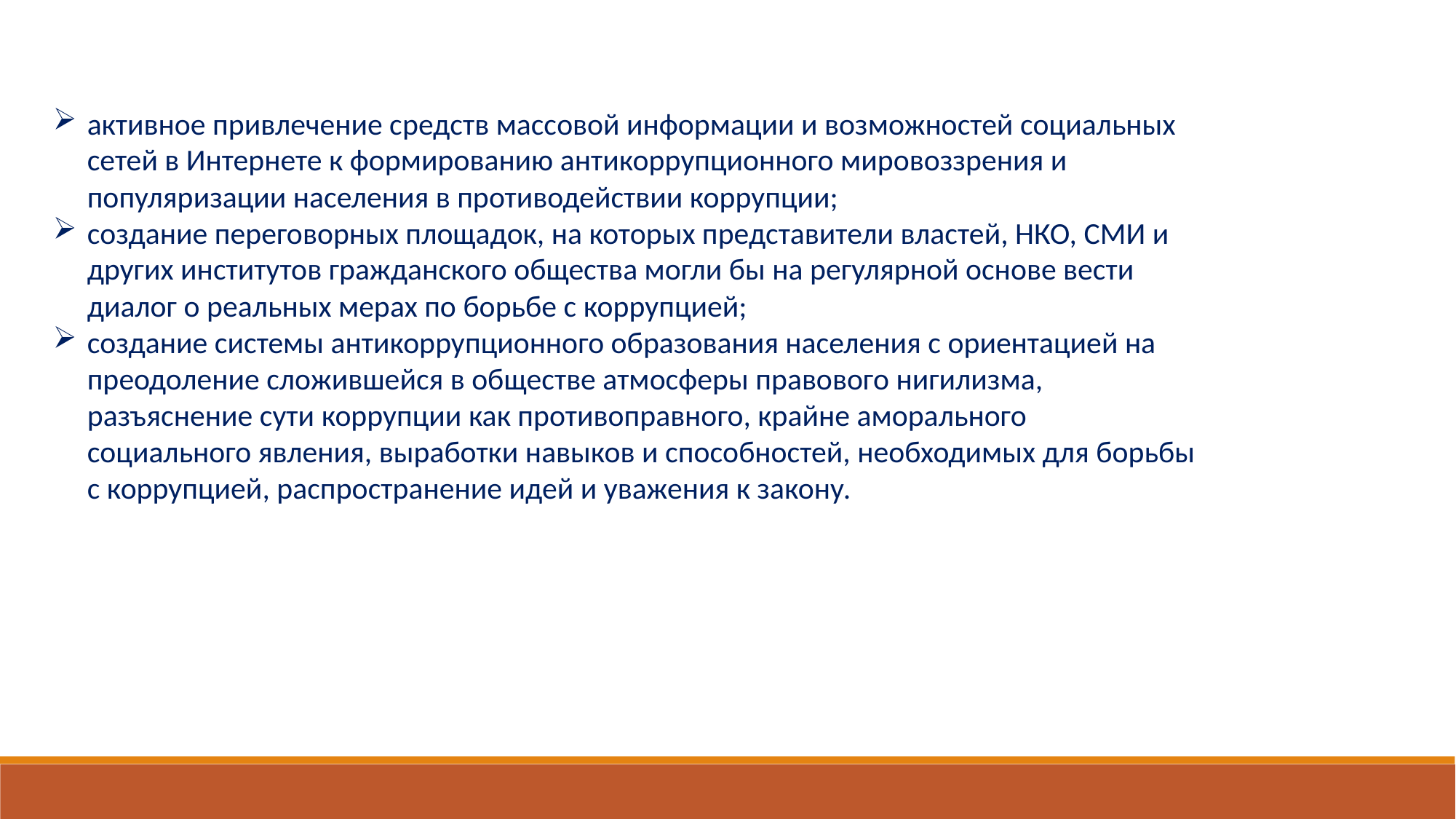

активное привлечение средств массовой информации и возможностей социальных сетей в Интернете к формированию антикоррупционного мировоззрения и популяризации населения в противодействии коррупции;
создание переговорных площадок, на которых представители властей, НКО, СМИ и других институтов гражданского общества могли бы на регулярной основе вести диалог о реальных мерах по борьбе с коррупцией;
создание системы антикоррупционного образования населения с ориентацией на преодоление сложившейся в обществе атмосферы правового нигилизма, разъяснение сути коррупции как противоправного, крайне аморального социального явления, выработки навыков и способностей, необходимых для борьбы с коррупцией, распространение идей и уважения к закону.